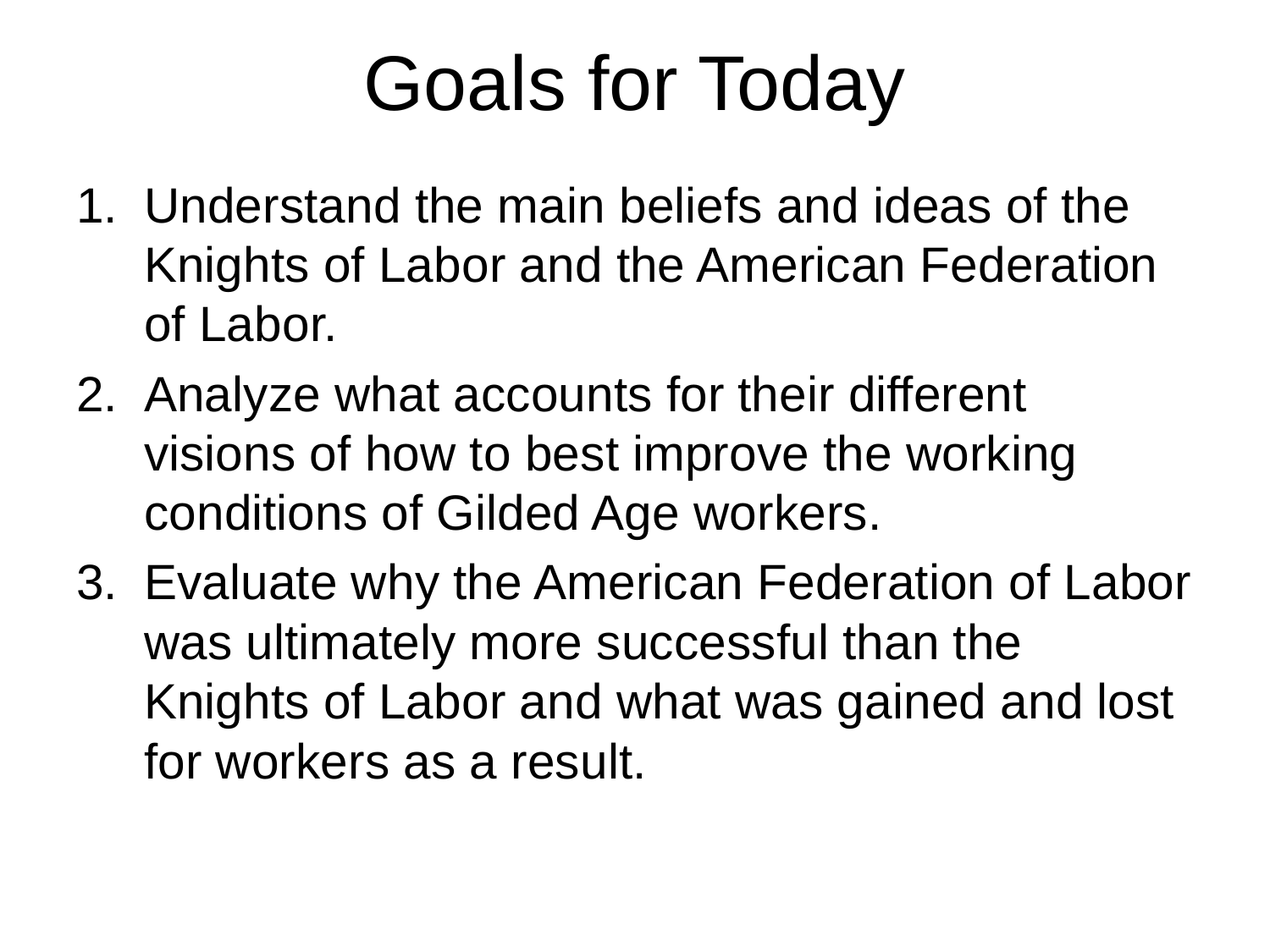

# Goals for Today
Understand the main beliefs and ideas of the Knights of Labor and the American Federation of Labor.
Analyze what accounts for their different visions of how to best improve the working conditions of Gilded Age workers.
Evaluate why the American Federation of Labor was ultimately more successful than the Knights of Labor and what was gained and lost for workers as a result.